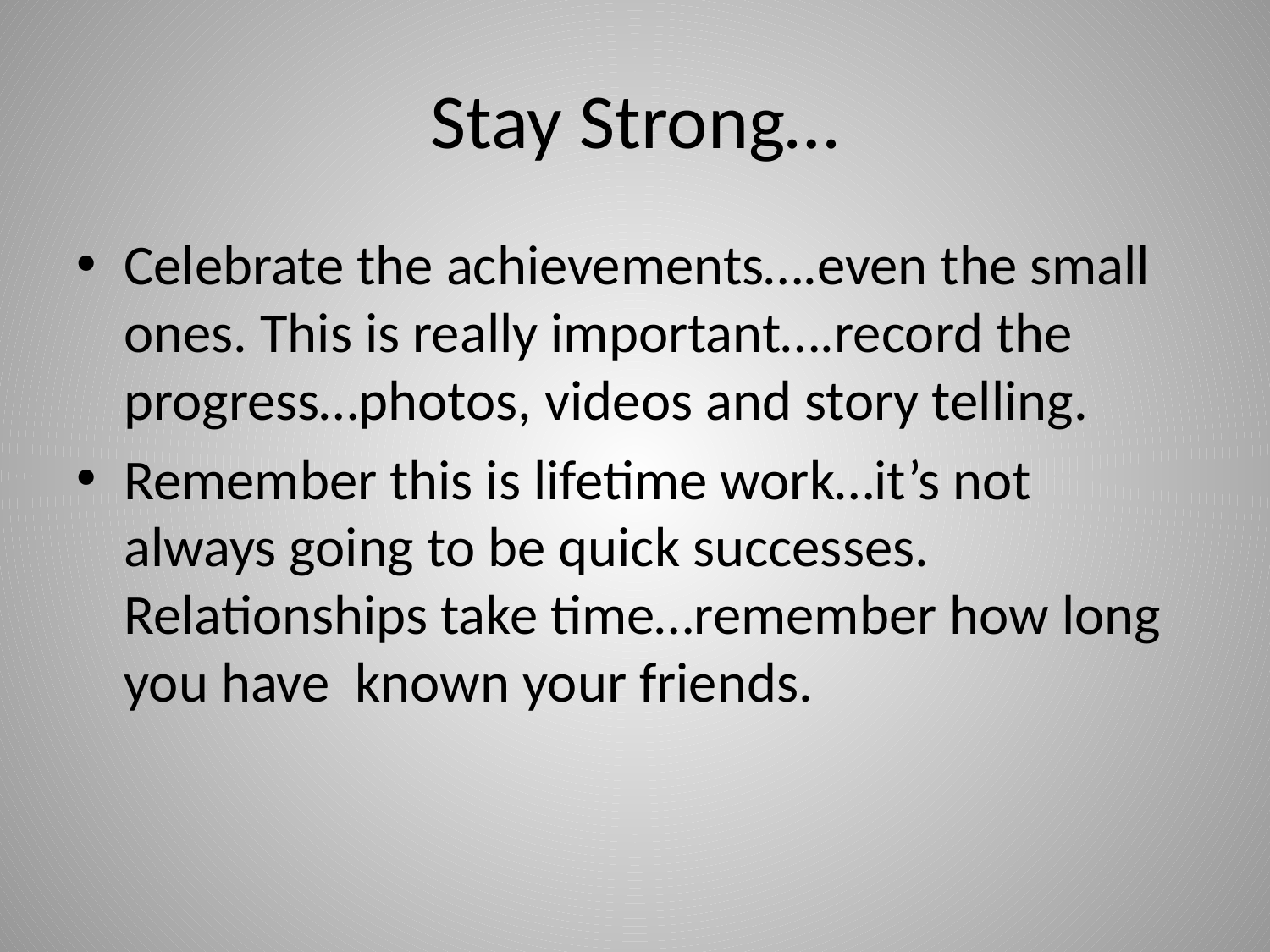

# Stay Strong…
Celebrate the achievements….even the small ones. This is really important….record the progress…photos, videos and story telling.
Remember this is lifetime work…it’s not always going to be quick successes. Relationships take time…remember how long you have  known your friends.